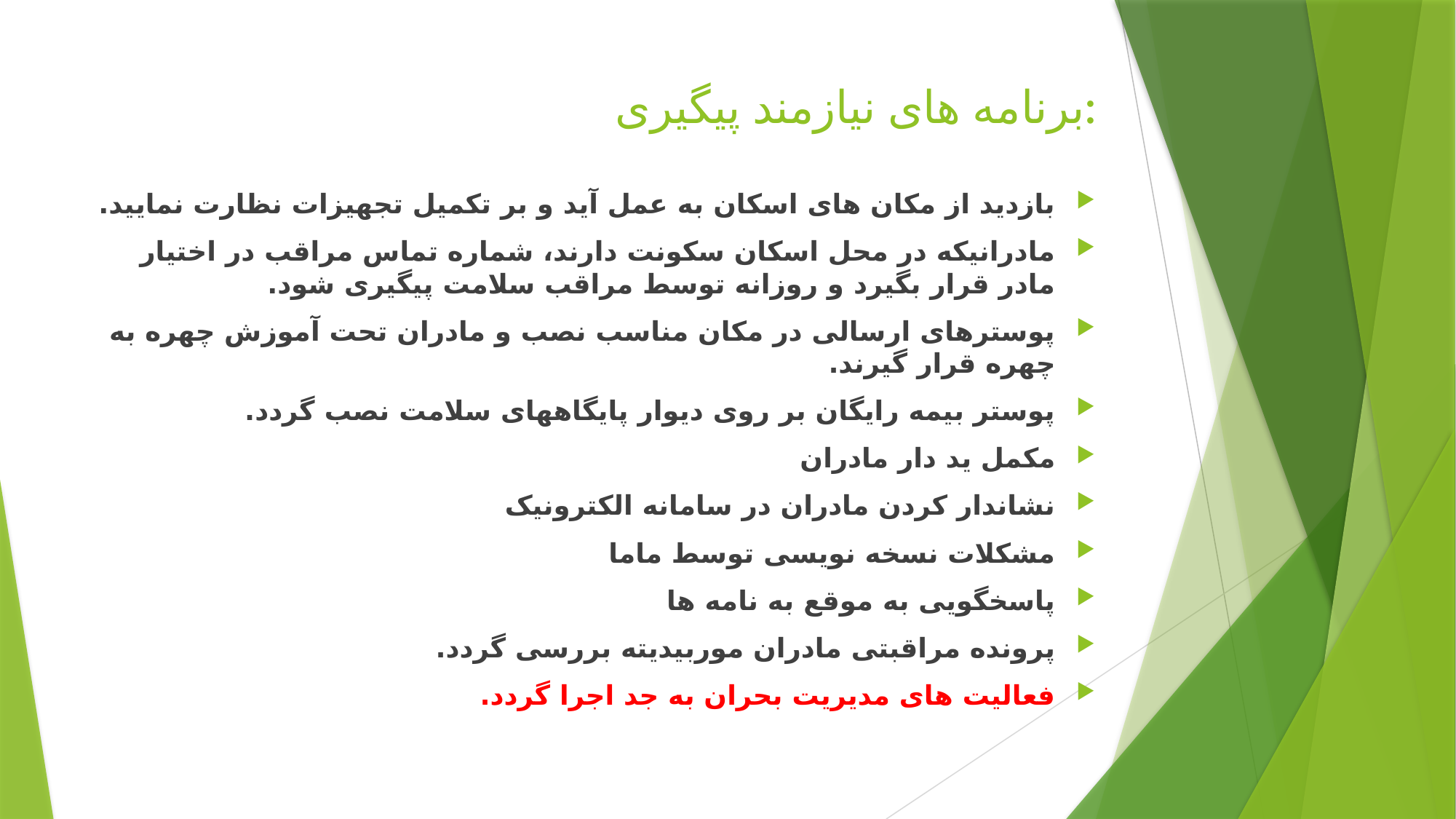

# برنامه های نیازمند پیگیری:
بازدید از مکان های اسکان به عمل آید و بر تکمیل تجهیزات نظارت نمایید.
مادرانیکه در محل اسکان سکونت دارند، شماره تماس مراقب در اختیار مادر قرار بگیرد و روزانه توسط مراقب سلامت پیگیری شود.
پوسترهای ارسالی در مکان مناسب نصب و مادران تحت آموزش چهره به چهره قرار گیرند.
پوستر بیمه رایگان بر روی دیوار پایگاههای سلامت نصب گردد.
مکمل ید دار مادران
نشاندار کردن مادران در سامانه الکترونیک
مشکلات نسخه نویسی توسط ماما
پاسخگویی به موقع به نامه ها
پرونده مراقبتی مادران موربیدیته بررسی گردد.
فعالیت های مدیریت بحران به جد اجرا گردد.